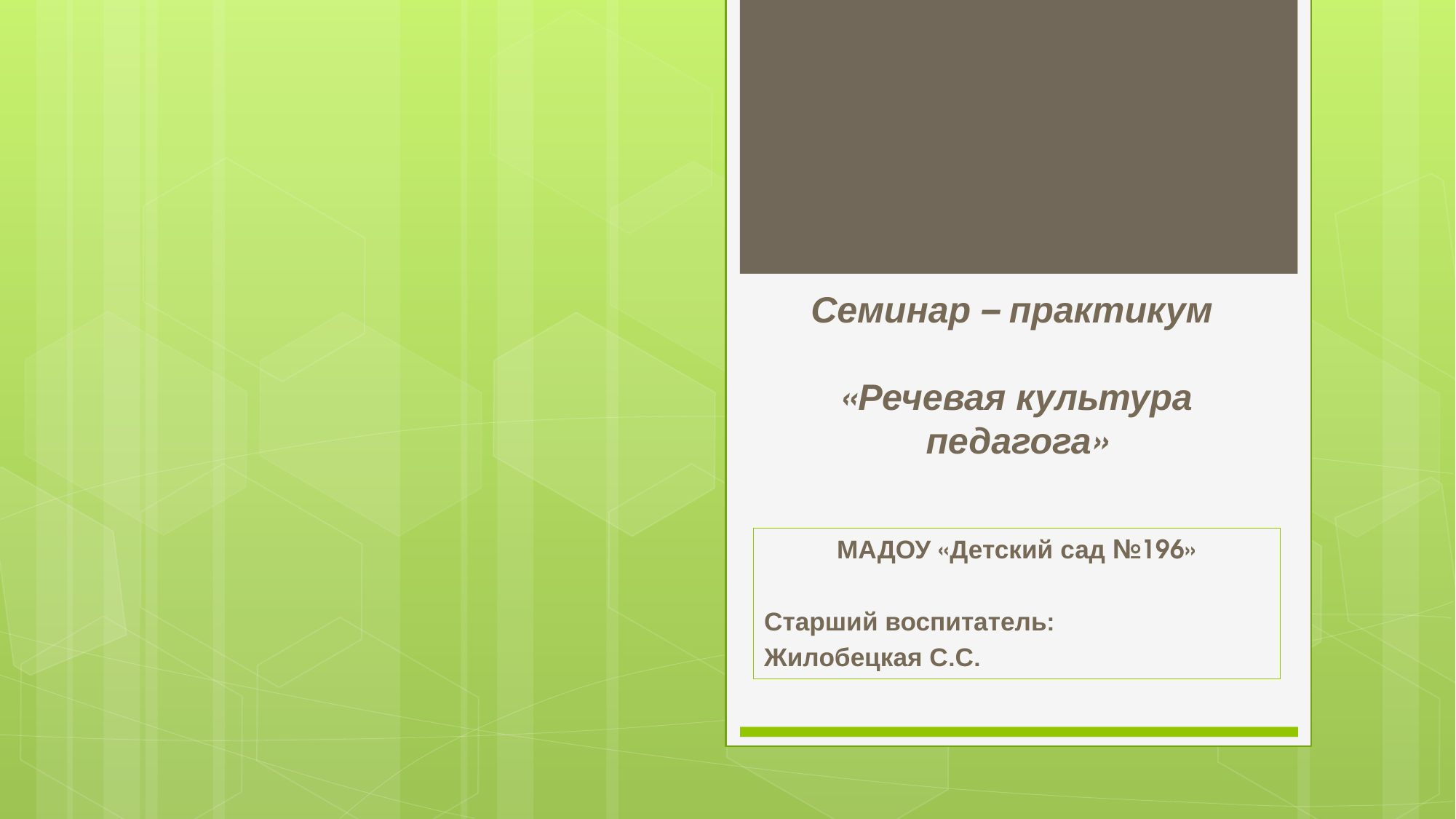

# Семинар – практикум «Речевая культура педагога»
МАДОУ «Детский сад №196»

Старший воспитатель:
Жилобецкая С.С.